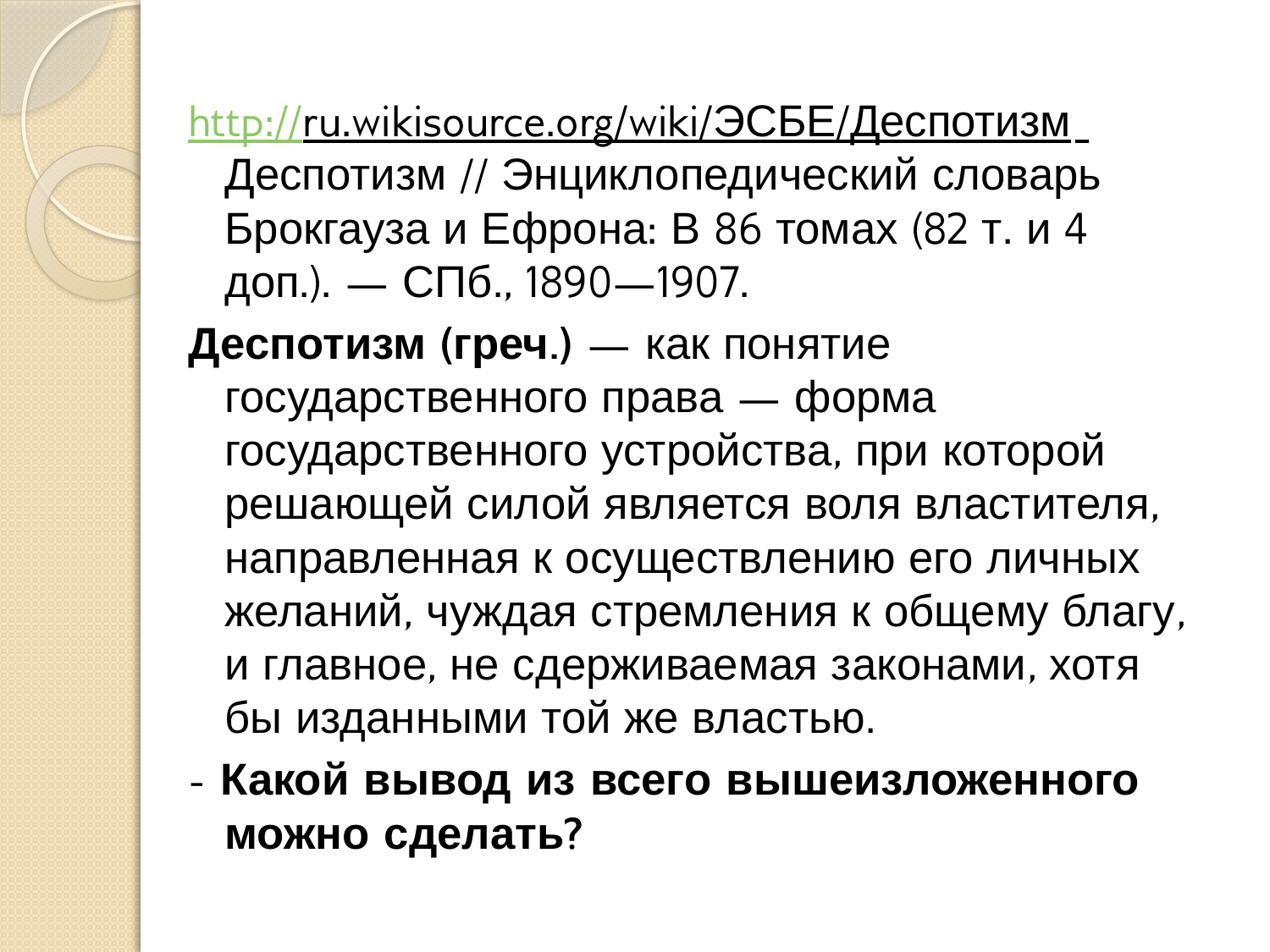

http://ru.wikisource.org/wiki/ЭСБЕ/Деспотизм  Деспотизм // Энциклопедический словарь Брокгауза и Ефрона: В 86 томах (82 т. и 4 доп.). — СПб., 1890—1907.
Деспотизм (греч.) — как понятие государственного права — форма государственного устройства, при которой решающей силой является воля властителя, направленная к осуществлению его личных желаний, чуждая стремления к общему благу, и главное, не сдерживаемая законами, хотя бы изданными той же властью.
- Какой вывод из всего вышеизложенного можно сделать?